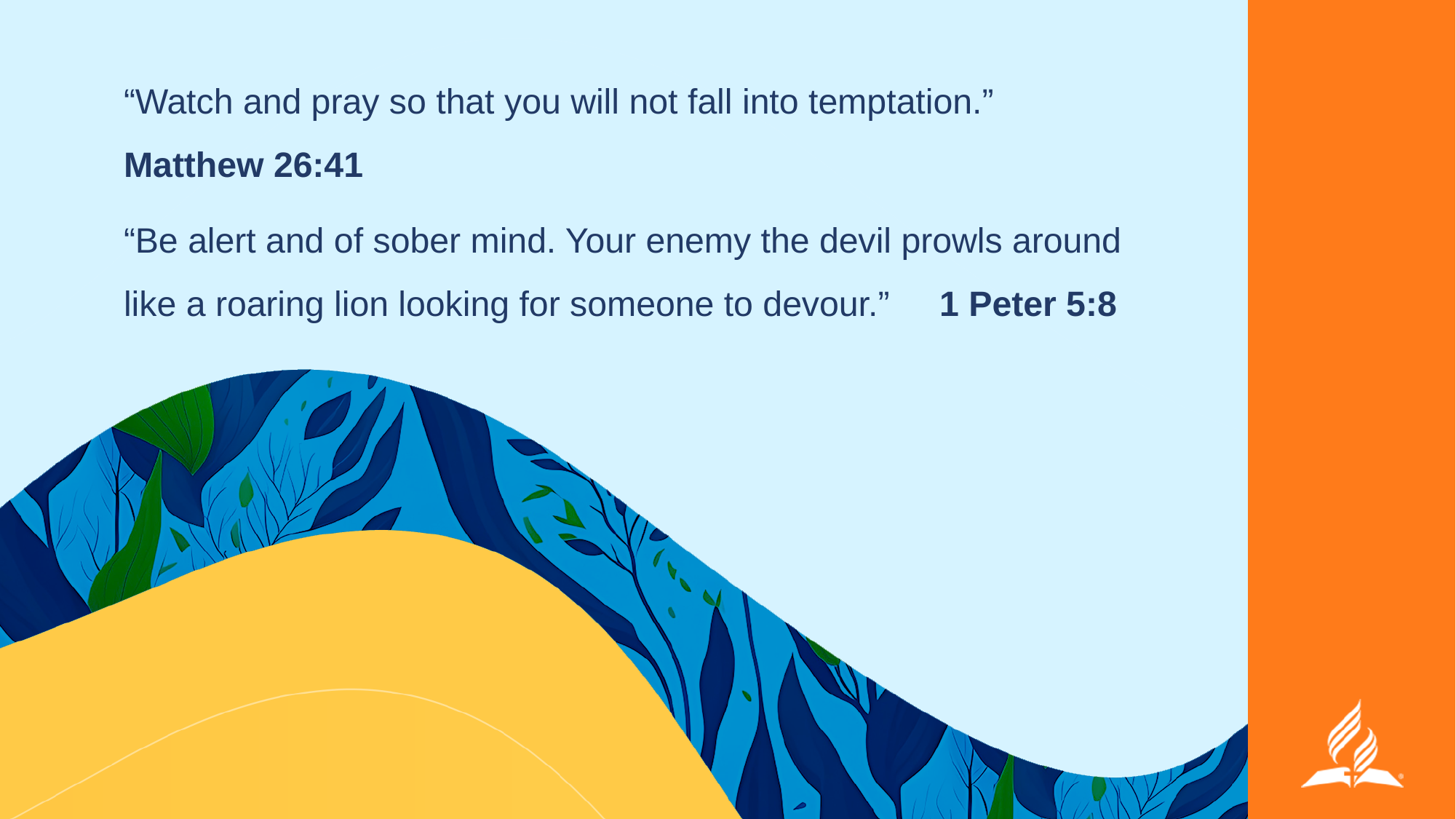

“Watch and pray so that you will not fall into temptation.” Matthew 26:41
“Be alert and of sober mind. Your enemy the devil prowls around like a roaring lion looking for someone to devour.”     1 Peter 5:8